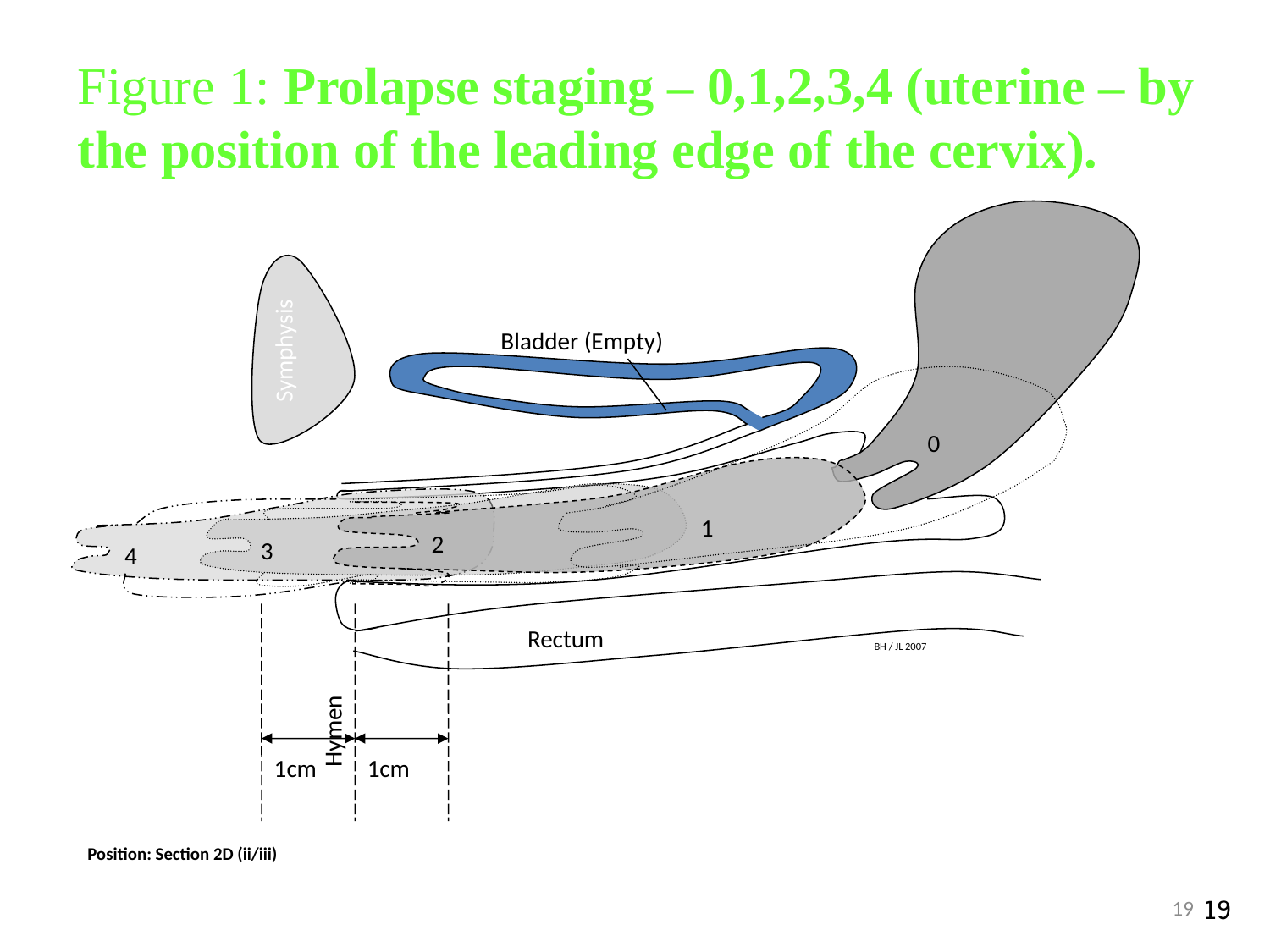

Figure 1: Prolapse staging – 0,1,2,3,4 (uterine – by the position of the leading edge of the cervix).

0

Symphysis
Bladder (Empty)

1

2

3

4

Rectum

Hymen

1cm
1cm
BH / JL 2007
Position: Section 2D (ii/iii)
19
19